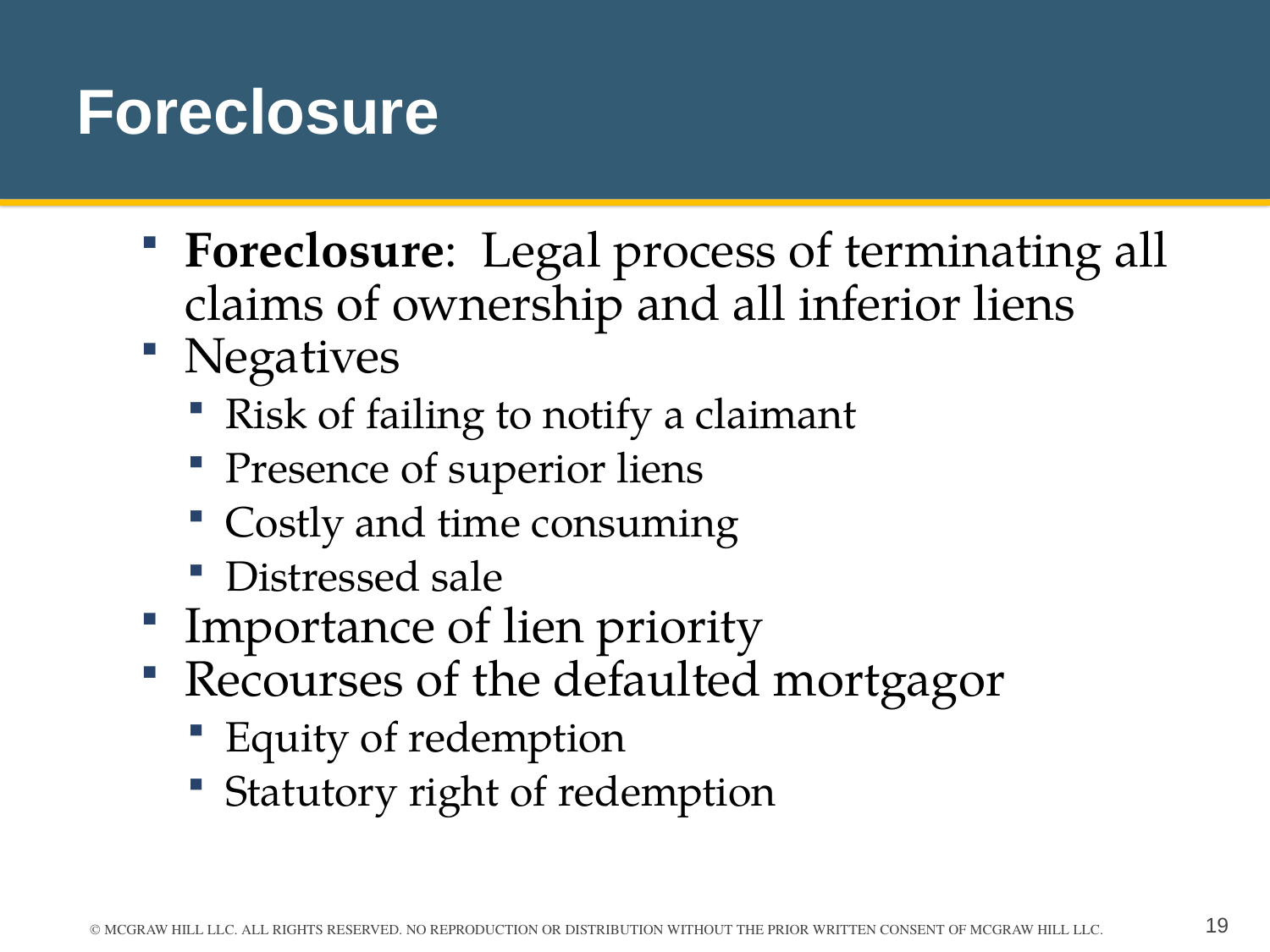

# Foreclosure
Foreclosure:  Legal process of terminating all claims of ownership and all inferior liens
Negatives
Risk of failing to notify a claimant
Presence of superior liens
Costly and time consuming
Distressed sale
Importance of lien priority
Recourses of the defaulted mortgagor
Equity of redemption
Statutory right of redemption
© MCGRAW HILL LLC. ALL RIGHTS RESERVED. NO REPRODUCTION OR DISTRIBUTION WITHOUT THE PRIOR WRITTEN CONSENT OF MCGRAW HILL LLC.
19